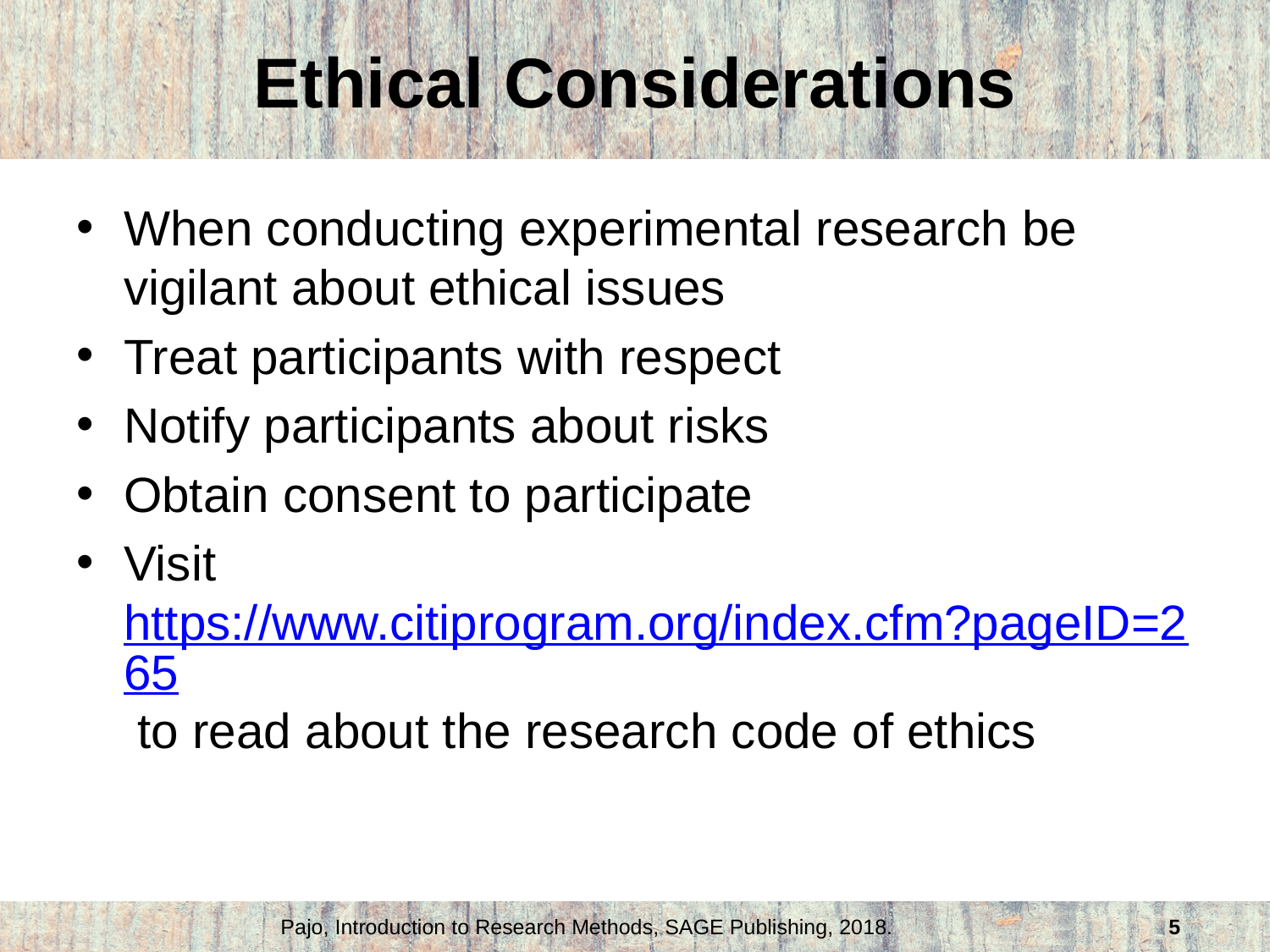

# Ethical Considerations
When conducting experimental research be vigilant about ethical issues
Treat participants with respect
Notify participants about risks
Obtain consent to participate
Visit https://www.citiprogram.org/index.cfm?pageID=265 to read about the research code of ethics
Pajo, Introduction to Research Methods, SAGE Publishing, 2018.
5